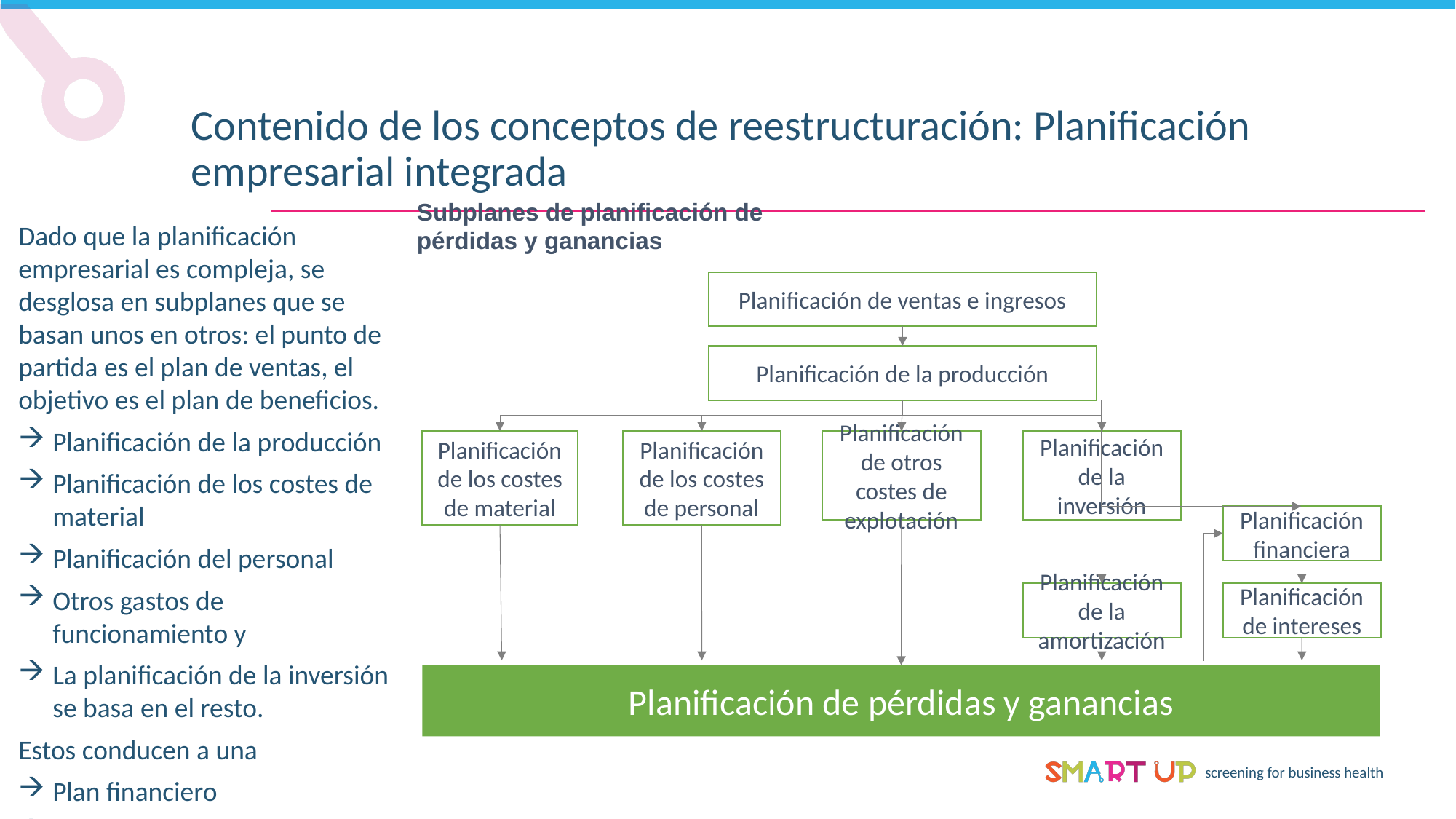

Contenido de los conceptos de reestructuración: Planificación empresarial integrada
Dado que la planificación empresarial es compleja, se desglosa en subplanes que se basan unos en otros: el punto de partida es el plan de ventas, el objetivo es el plan de beneficios.
Planificación de la producción
Planificación de los costes de material
Planificación del personal
Otros gastos de funcionamiento y
La planificación de la inversión se basa en el resto.
Estos conducen a una
Plan financiero
Planificación de la amortización y de los intereses
Subplanes de planificación de pérdidas y ganancias
Planificación de ventas e ingresos
Planificación de la producción
Planificación de los costes de material
Planificación de los costes de personal
Planificación de otros costes de explotación
Planificación de la inversión
Planificación financiera
Planificación de la amortización
Planificación de intereses
Planificación de pérdidas y ganancias